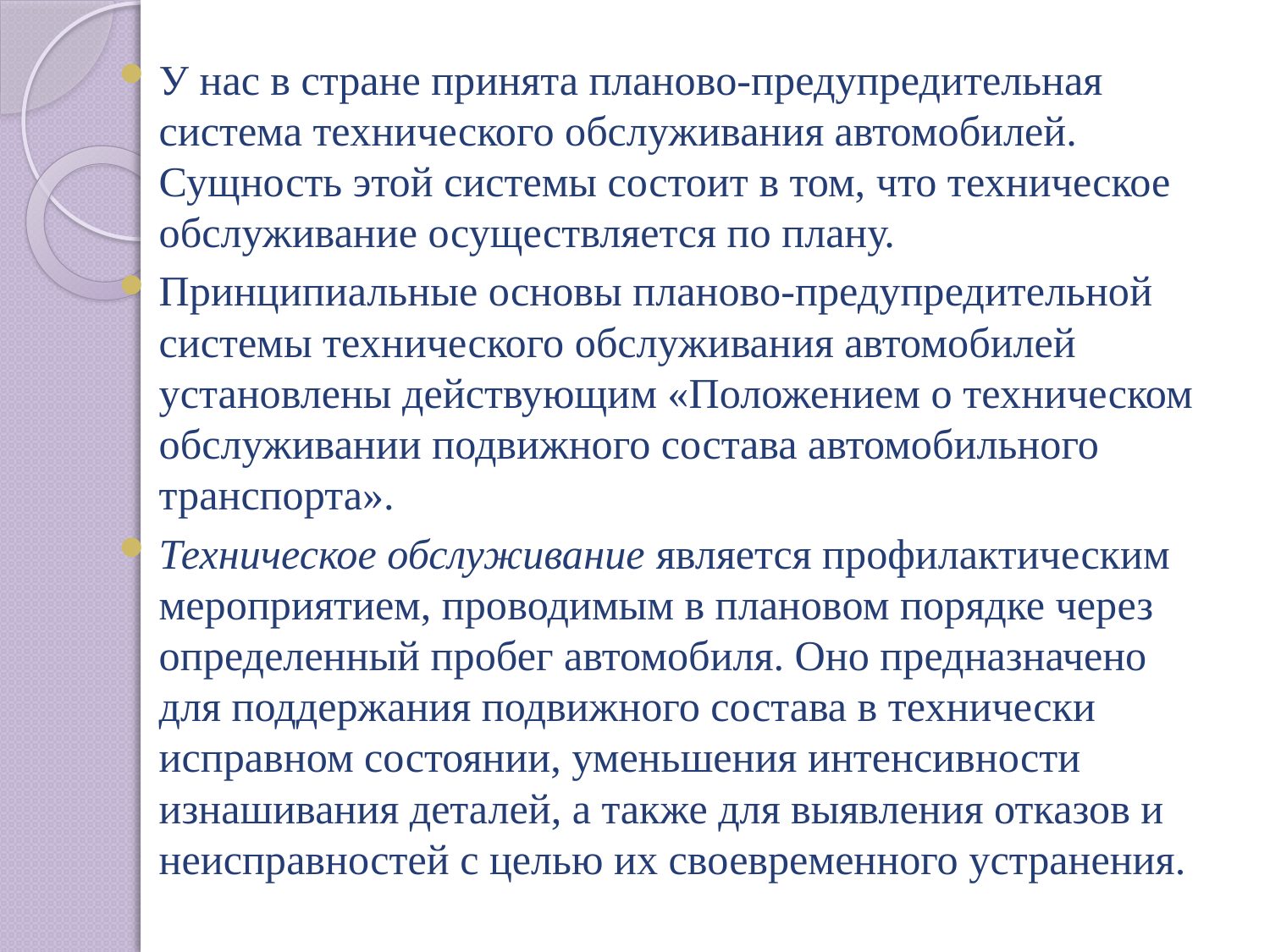

У нас в стране принята планово-предупредительная система технического обслуживания автомобилей. Сущность этой системы состоит в том, что техническое обслуживание осуществляется по плану.
Принципиальные основы планово-предупредительной системы технического обслуживания автомобилей установлены действующим «Положением о техническом обслуживании подвижного состава автомобильного транспорта».
Техническое обслуживание является профилактическим мероприятием, проводимым в плановом порядке через определенный пробег автомобиля. Оно предназначено для поддержания подвижного состава в технически исправном состоянии, уменьшения интенсивности изнашивания деталей, а также для выявления отказов и неисправностей с целью их своевременного устранения.